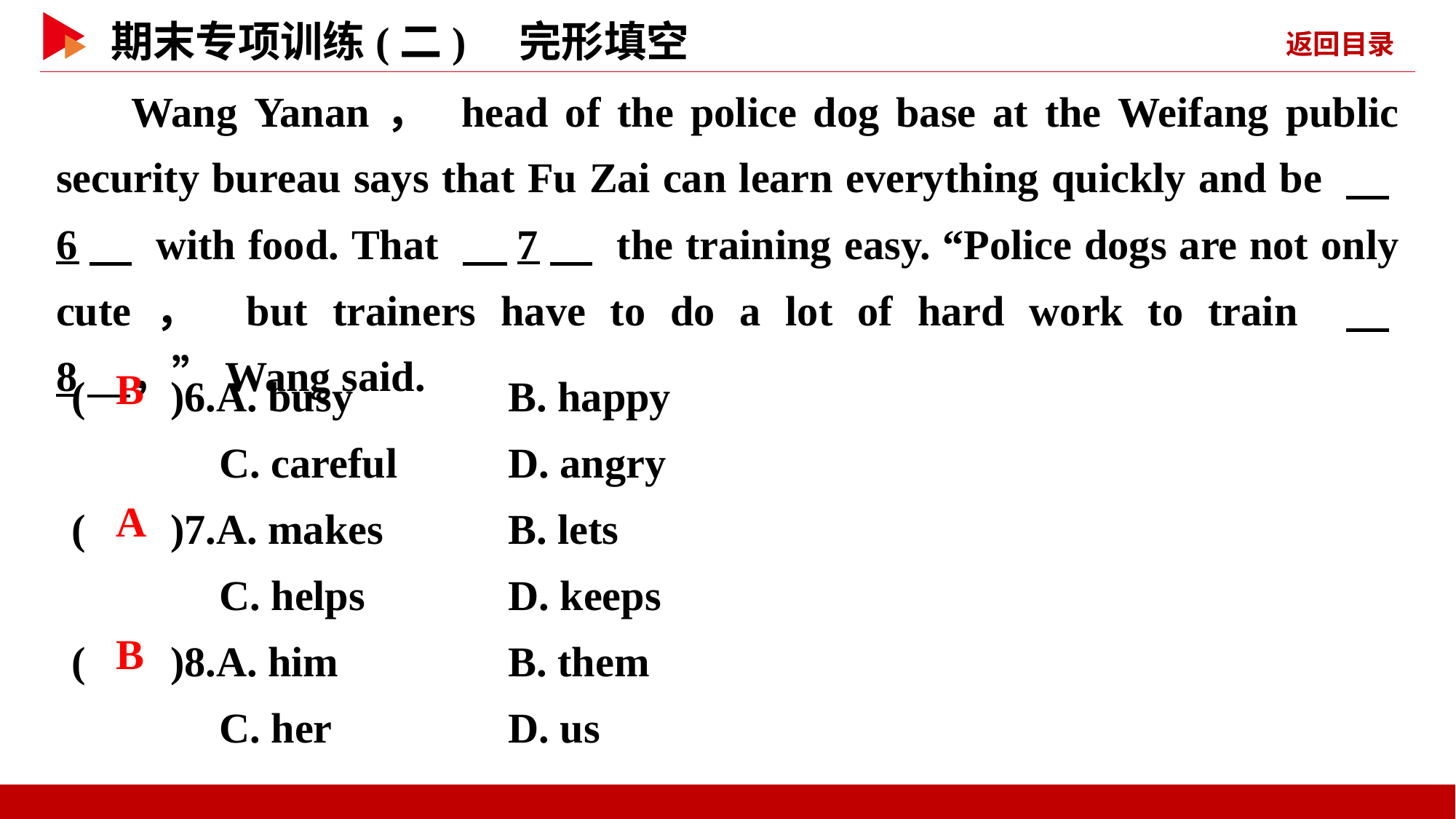

Wang Yanan， head of the police dog base at the Weifang public security bureau says that Fu Zai can learn everything quickly and be 　6　 with food. That 　7　 the training easy. “Police dogs are not only cute， but trainers have to do a lot of hard work to train 　8　，”Wang said.
(        )6.A. busy          	B. happy
              C. careful 	D. angry
(        )7.A. makes  	B. lets
              C. helps       	D. keeps
(        )8.A. him         	B. them
              C. her         	D. us
   B
   A
   B